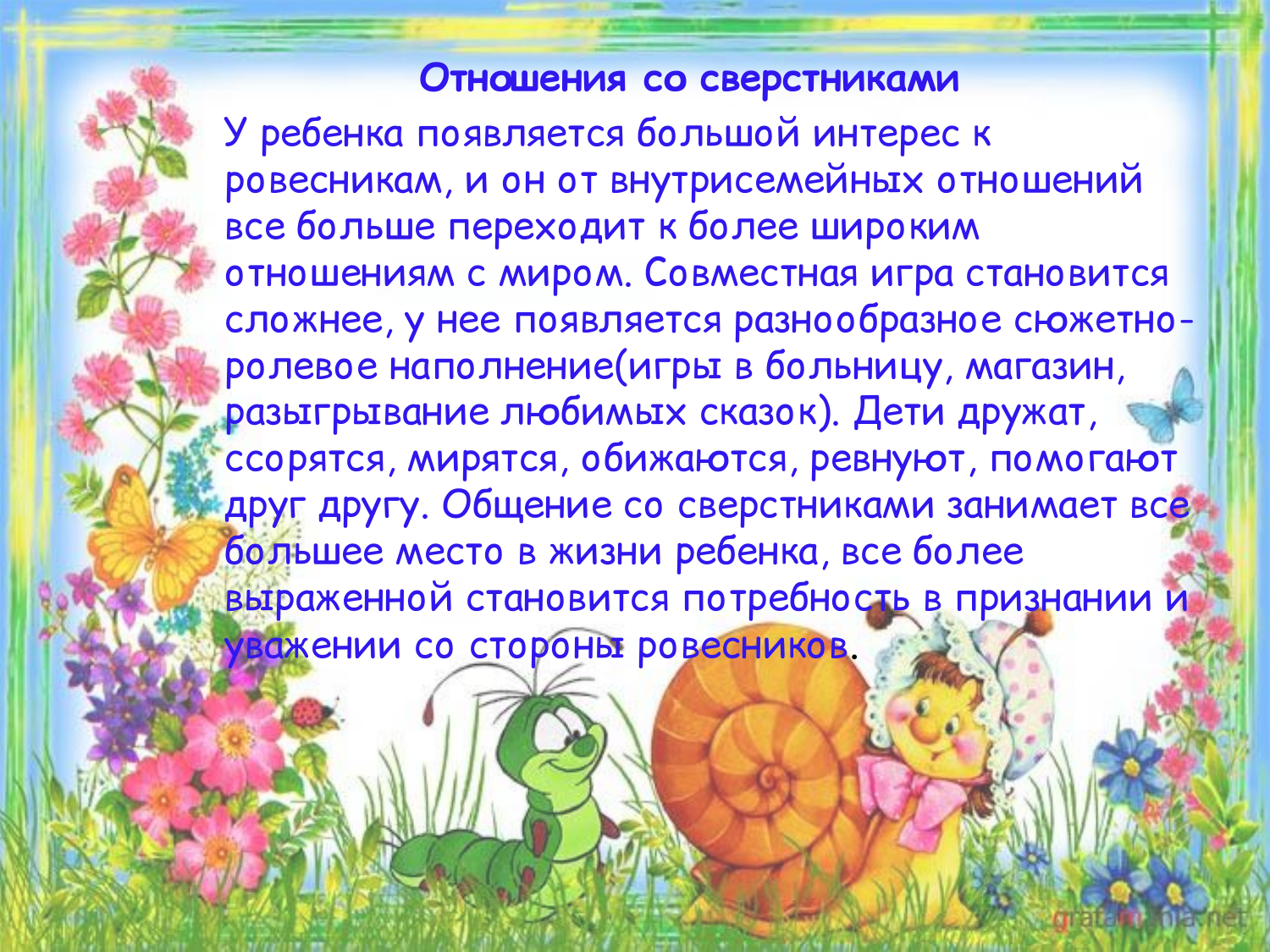

Отношения со сверстниками
    У ребенка появляется большой интерес к ровесникам, и он от внутрисемейных отношений все больше переходит к более широким отношениям с миром. Совместная игра становится сложнее, у нее появляется разнообразное сюжетно-ролевое наполнение(игры в больницу, магазин, разыгрывание любимых сказок). Дети дружат, ссорятся, мирятся, обижаются, ревнуют, помогают друг другу. Общение со сверстниками занимает все большее место в жизни ребенка, все более выраженной становится потребность в признании и уважении со стороны ровесников.